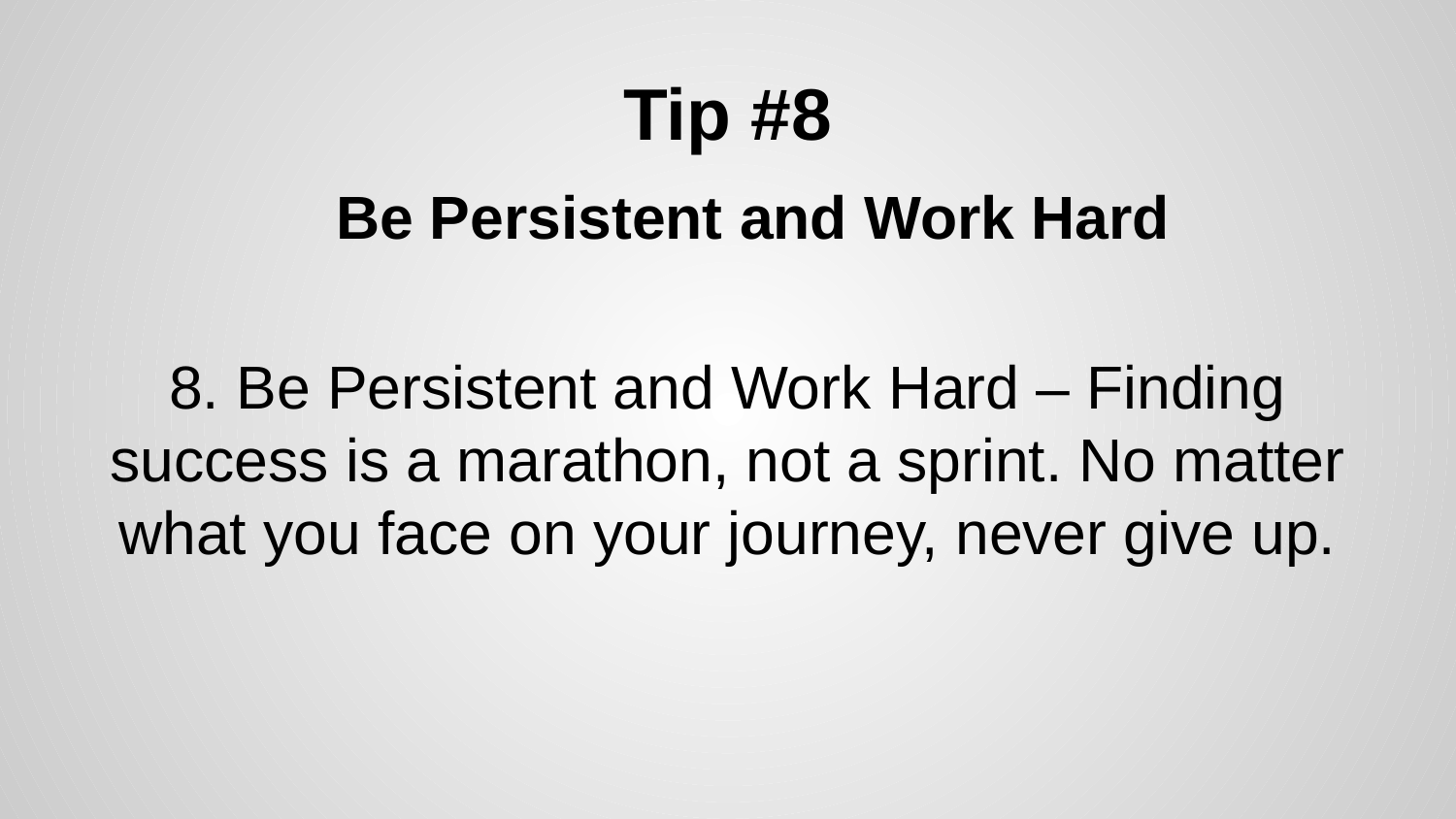

# Tip #8

   Be Persistent and Work Hard

8. Be Persistent and Work Hard – Finding success is a marathon, not a sprint. No matter what you face on your journey, never give up.